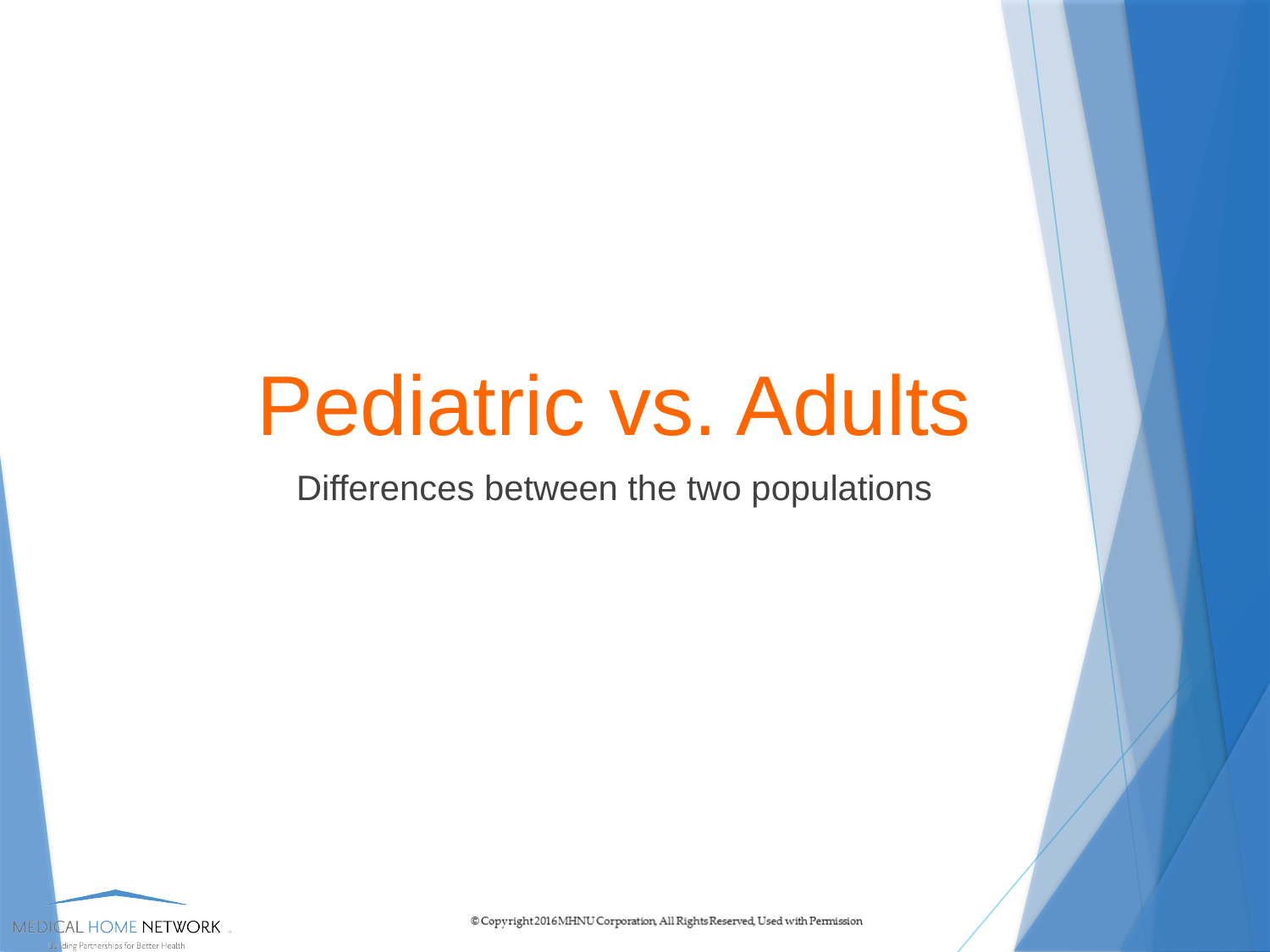

# Pediatric vs. Adults
Differences between the two populations